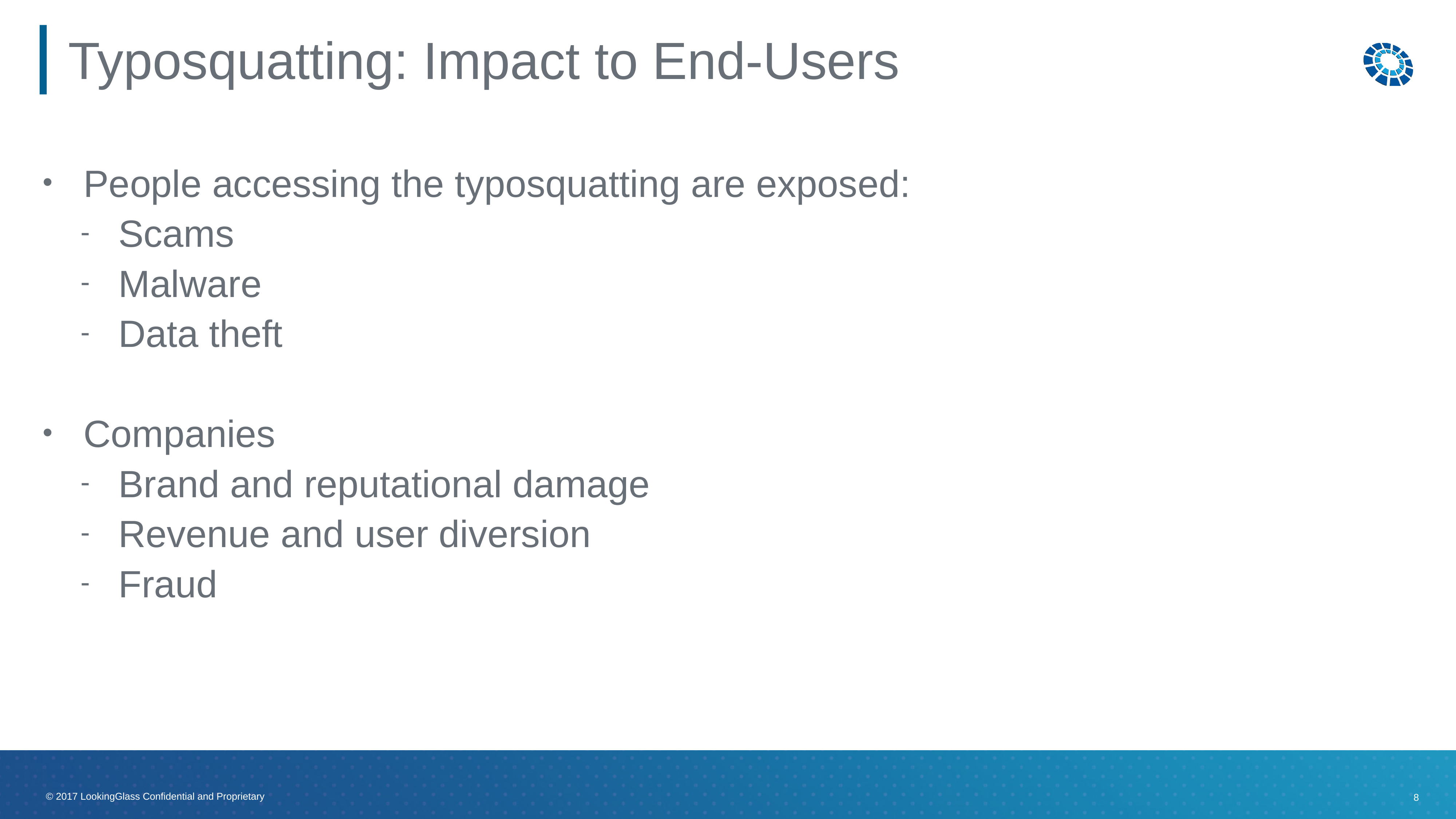

# Typosquatting: Impact to End-Users
People accessing the typosquatting are exposed:
Scams
Malware
Data theft

Companies
Brand and reputational damage
Revenue and user diversion
Fraud